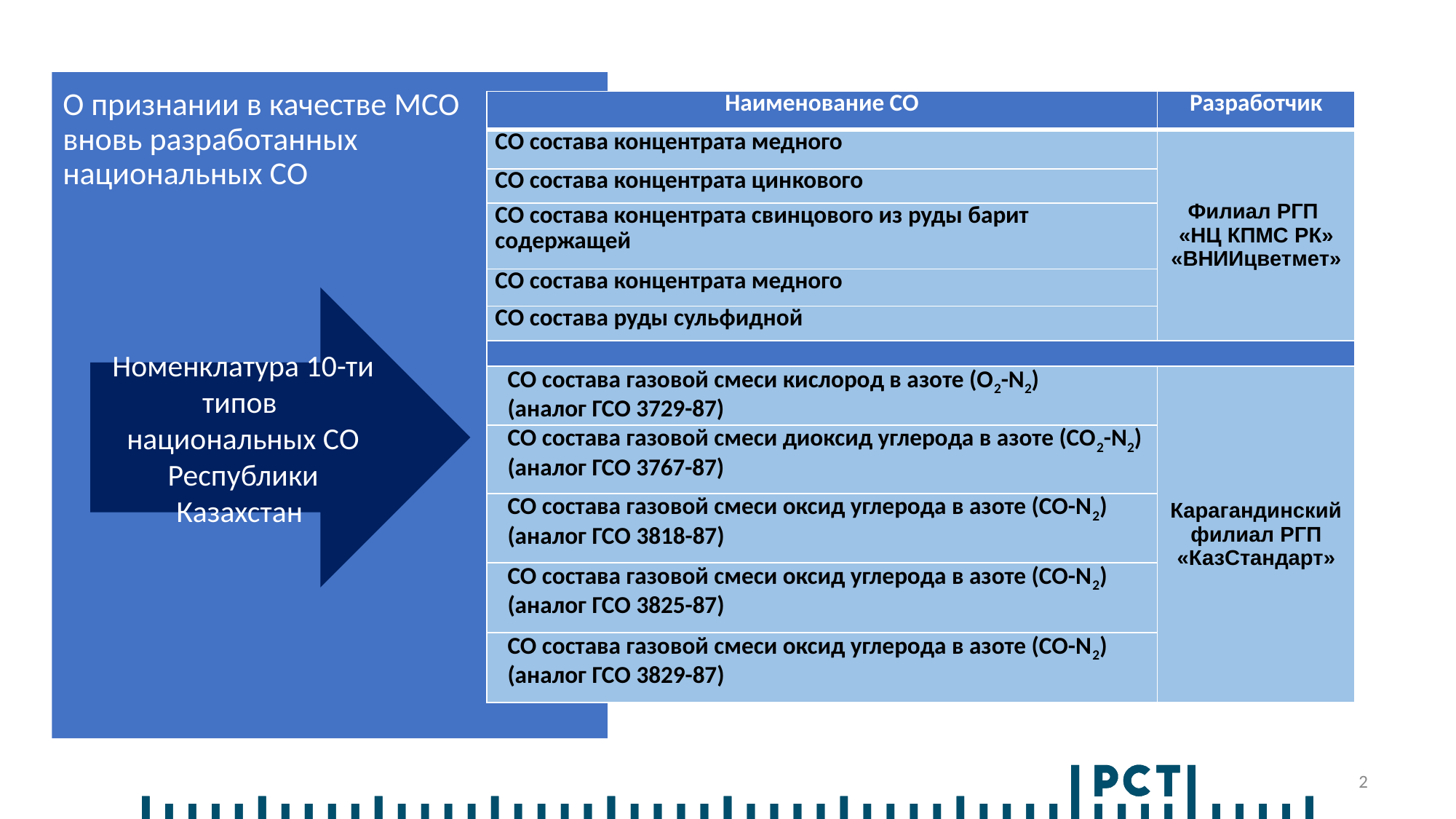

# О признании в качестве МСО вновь разработанных национальных СО
| Наименование СО | Разработчик |
| --- | --- |
| СО состава концентрата медного | Филиал РГП «НЦ КПМС РК» «ВНИИцветмет» |
| СО состава концентрата цинкового |  |
| СО состава концентрата свинцового из руды барит содержащей |  |
| СО состава концентрата медного |  |
| СО состава руды сульфидной |  |
|  |  |
| СО состава газовой смеси кислород в азоте (О2-N2) (аналог ГСО 3729-87) | Карагандинский филиал РГП «КазСтандарт» |
| СО состава газовой смеси диоксид углерода в азоте (СО2-N2) (аналог ГСО 3767-87) |  |
| СО состава газовой смеси оксид углерода в азоте (СО-N2) (аналог ГСО 3818-87) |  |
| СО состава газовой смеси оксид углерода в азоте (СО-N2) (аналог ГСО 3825-87) |  |
| СО состава газовой смеси оксид углерода в азоте (СО-N2) (аналог ГСО 3829-87) |  |
Номенклатура 10-ти типов
национальных СО
Республики Казахстан
2